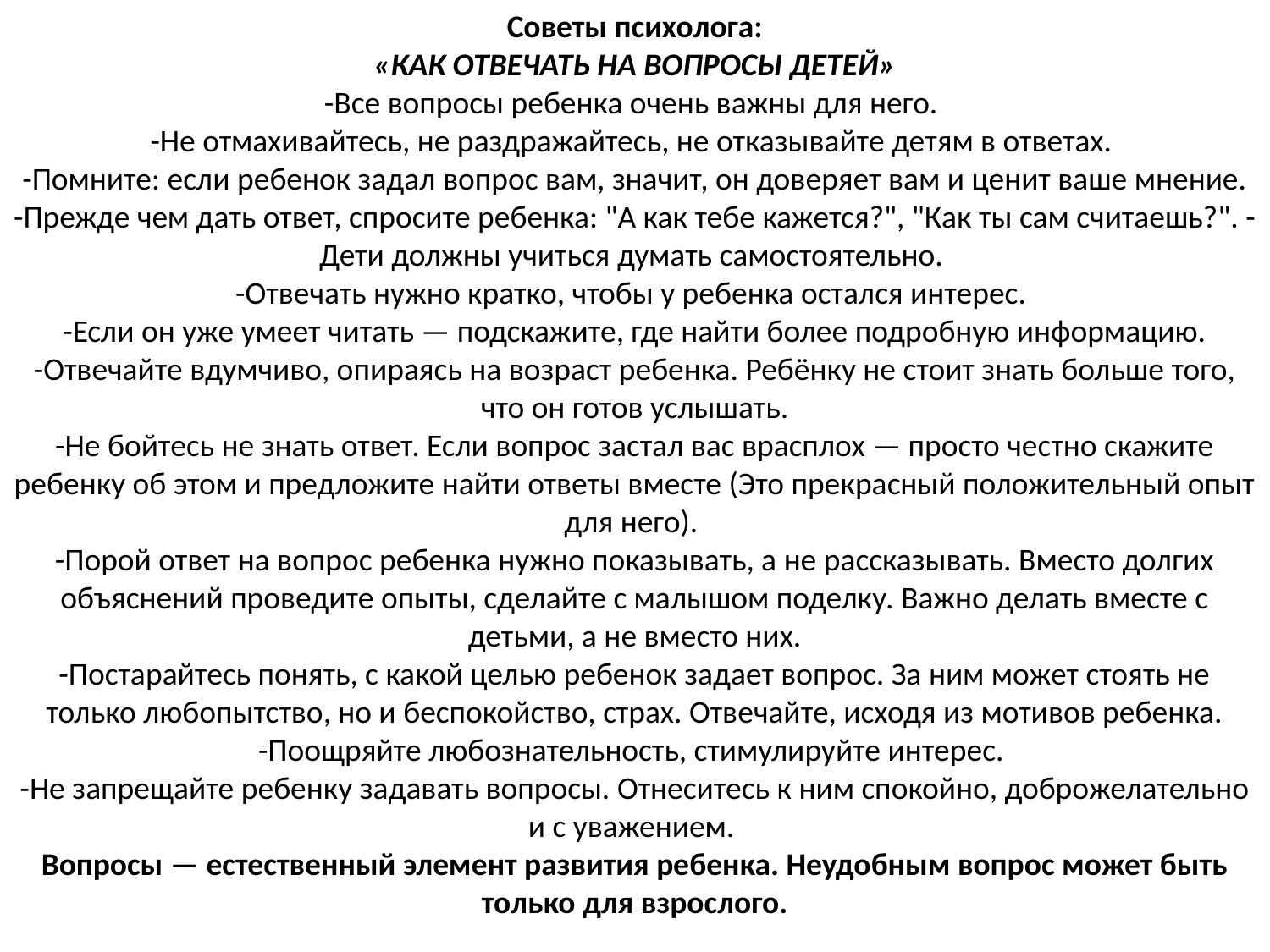

Советы психолога:
«КАК ОТВЕЧАТЬ НА ВОПРОСЫ ДЕТЕЙ»
-Все вопросы ребенка очень важны для него.
-Не отмахивайтесь, не раздражайтесь, не отказывайте детям в ответах.
-Помните: если ребенок задал вопрос вам, значит, он доверяет вам и ценит ваше мнение.
-Прежде чем дать ответ, спросите ребенка: "А как тебе кажется?", "Как ты сам считаешь?". -Дети должны учиться думать самостоятельно.
-Отвечать нужно кратко, чтобы у ребенка остался интерес.
-Если он уже умеет читать — подскажите, где найти более подробную информацию.
-Отвечайте вдумчиво, опираясь на возраст ребенка. Ребёнку не стоит знать больше того, что он готов услышать.
-Не бойтесь не знать ответ. Если вопрос застал вас врасплох — просто честно скажите ребенку об этом и предложите найти ответы вместе (Это прекрасный положительный опыт для него).
-Порой ответ на вопрос ребенка нужно показывать, а не рассказывать. Вместо долгих объяснений проведите опыты, сделайте с малышом поделку. Важно делать вместе с детьми, а не вместо них.
-Постарайтесь понять, с какой целью ребенок задает вопрос. За ним может стоять не только любопытство, но и беспокойство, страх. Отвечайте, исходя из мотивов ребенка.
-Поощряйте любознательность, стимулируйте интерес.
-Не запрещайте ребенку задавать вопросы. Отнеситесь к ним спокойно, доброжелательно и с уважением.
Вопросы — естественный элемент развития ребенка. Неудобным вопрос может быть только для взрослого.